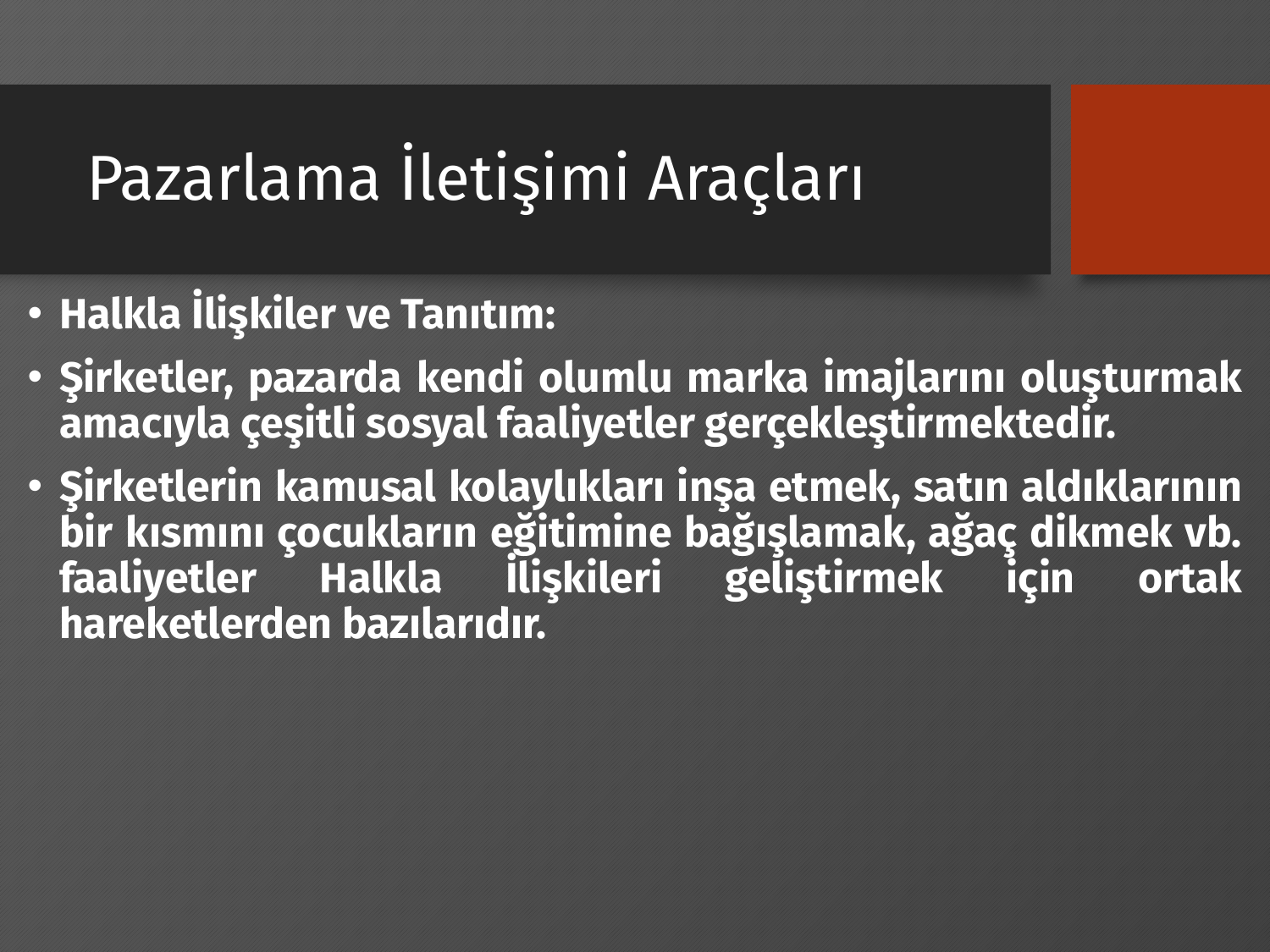

# Pazarlama İletişimi Araçları
Halkla İlişkiler ve Tanıtım:
Şirketler, pazarda kendi olumlu marka imajlarını oluşturmak amacıyla çeşitli sosyal faaliyetler gerçekleştirmektedir.
Şirketlerin kamusal kolaylıkları inşa etmek, satın aldıklarının bir kısmını çocukların eğitimine bağışlamak, ağaç dikmek vb. faaliyetler Halkla İlişkileri geliştirmek için ortak hareketlerden bazılarıdır.